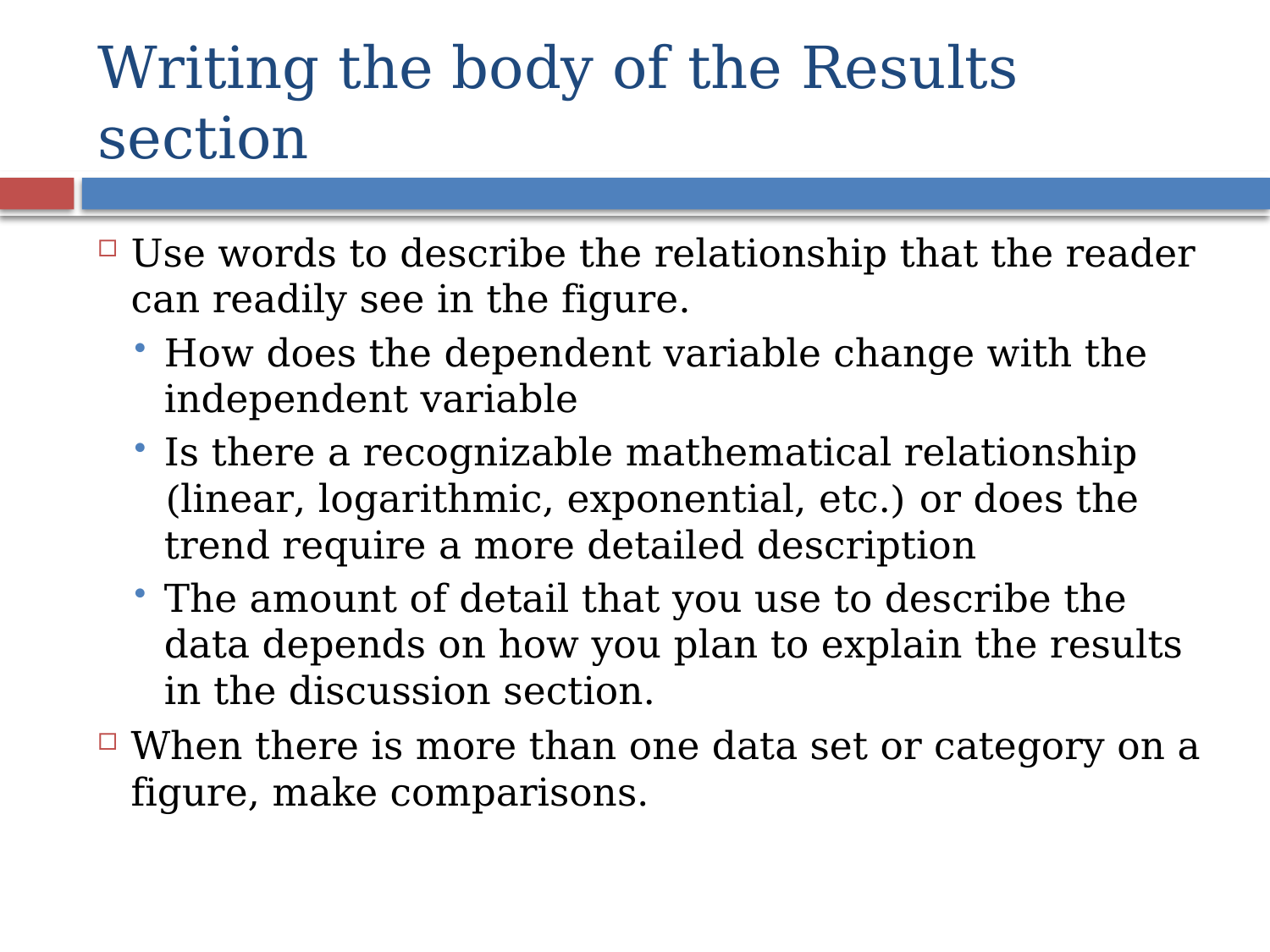

# Writing the body of the Results section
Use words to describe the relationship that the reader can readily see in the figure.
How does the dependent variable change with the independent variable
Is there a recognizable mathematical relationship (linear, logarithmic, exponential, etc.) or does the trend require a more detailed description
The amount of detail that you use to describe the data depends on how you plan to explain the results in the discussion section.
When there is more than one data set or category on a figure, make comparisons.